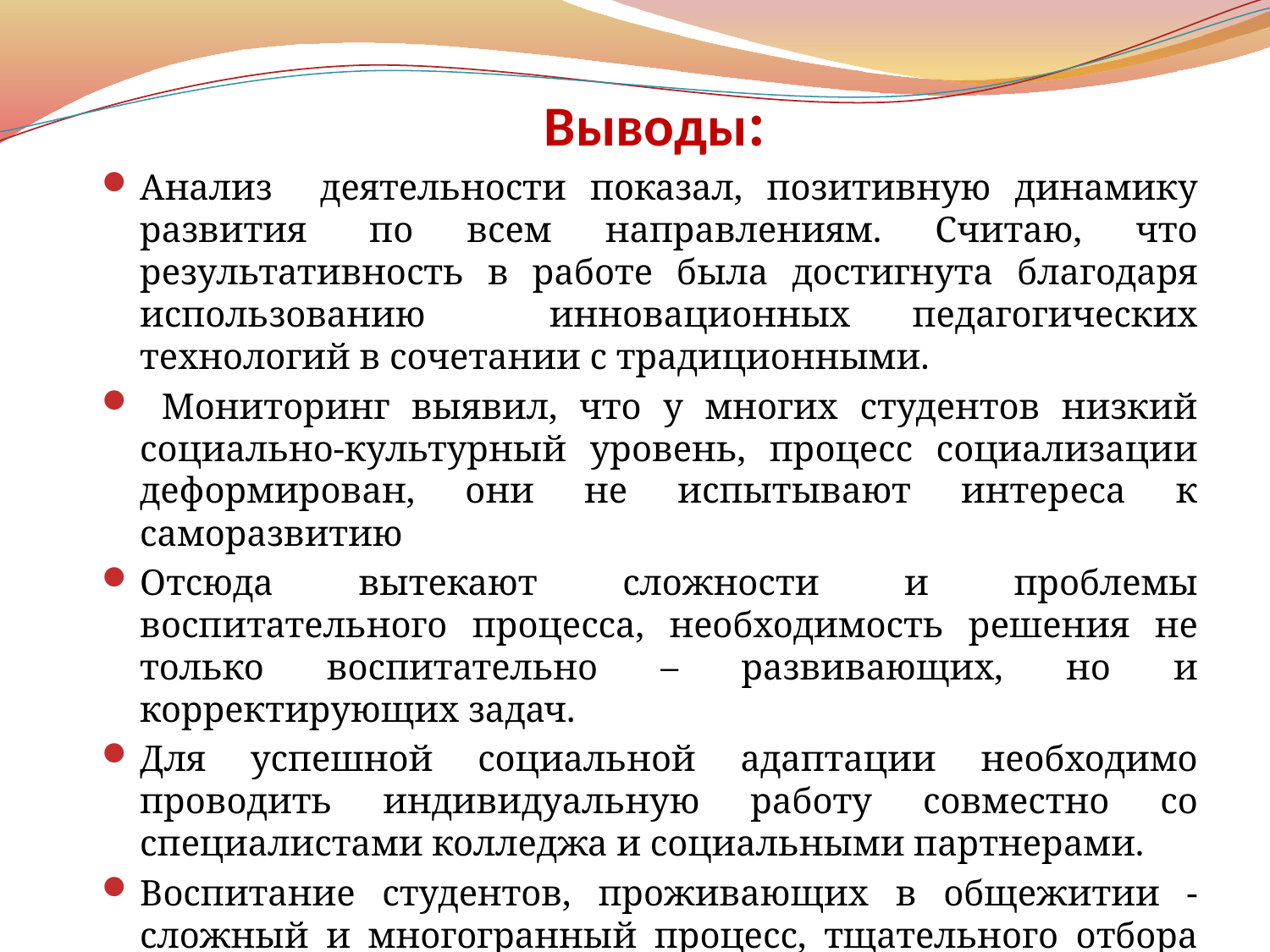

# Выводы:
Анализ  деятельности показал, позитивную динамику развития  по всем направлениям. Считаю, что результативность в работе была достигнута благодаря использованию  инновационных педагогических технологий в сочетании с традиционными.
 Мониторинг выявил, что у многих студентов низкий социально-культурный уровень, процесс социализации деформирован, они не испытывают интереса к саморазвитию
Отсюда вытекают сложности и проблемы воспитательного процесса, необходимость решения не только воспитательно – развивающих, но и корректирующих задач.
Для успешной социальной адаптации необходимо проводить индивидуальную работу совместно со специалистами колледжа и социальными партнерами.
Воспитание студентов, проживающих в общежитии - сложный и многогранный процесс, тщательного отбора воспитательных средств, поиска новых форм и методов.